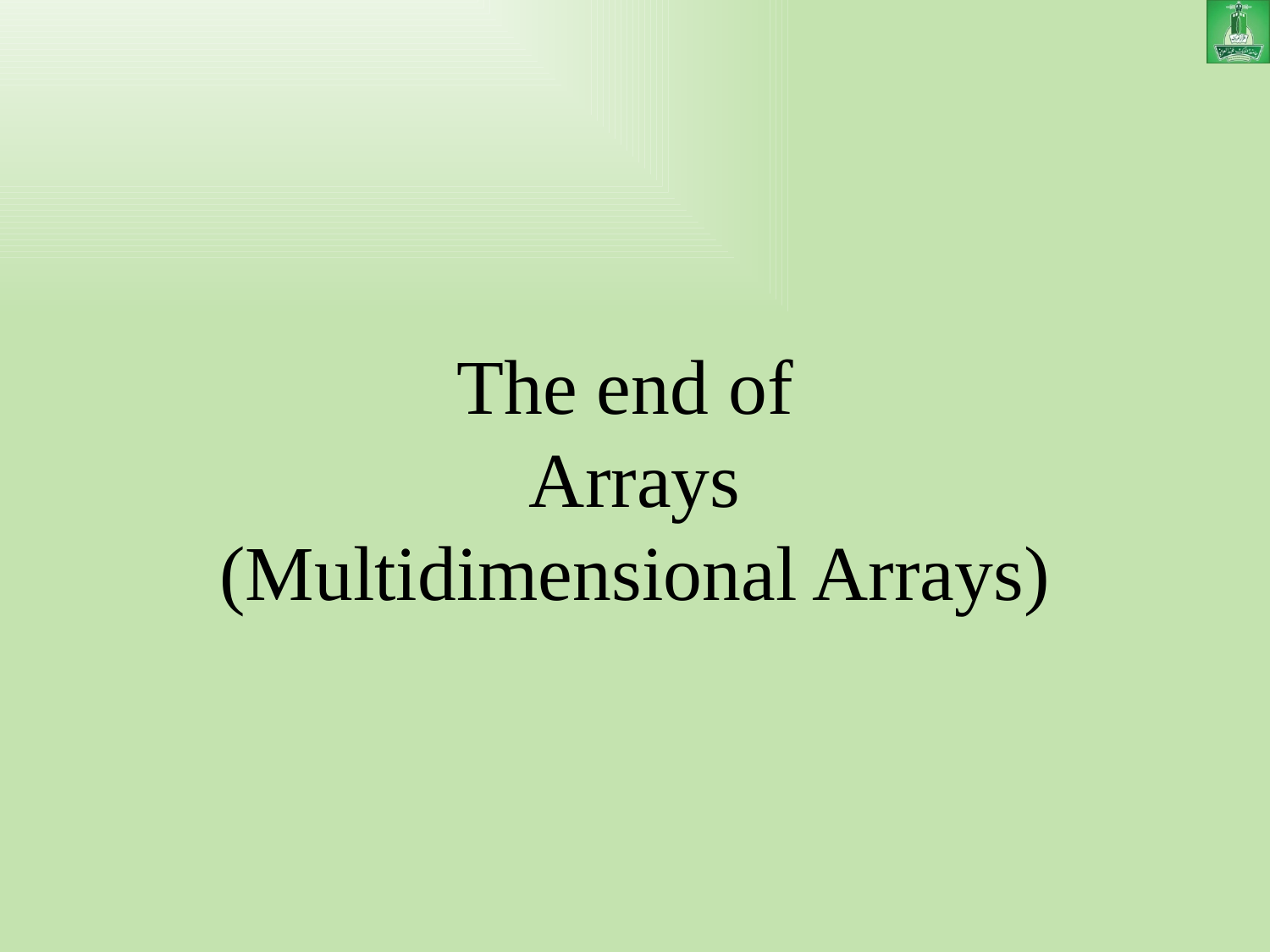

# The end of Arrays (Multidimensional Arrays)